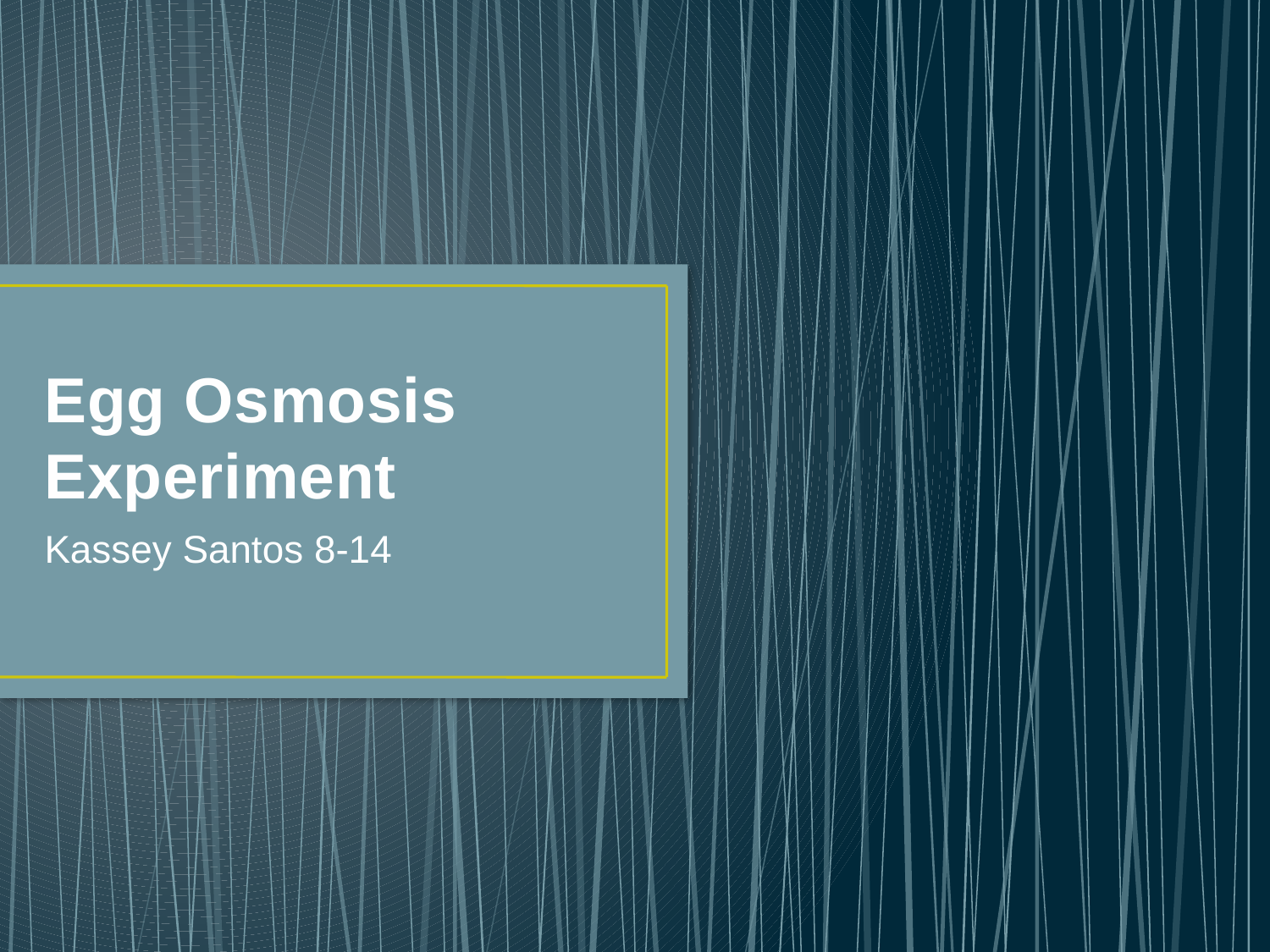

# Egg Osmosis Experiment
Kassey Santos 8-14